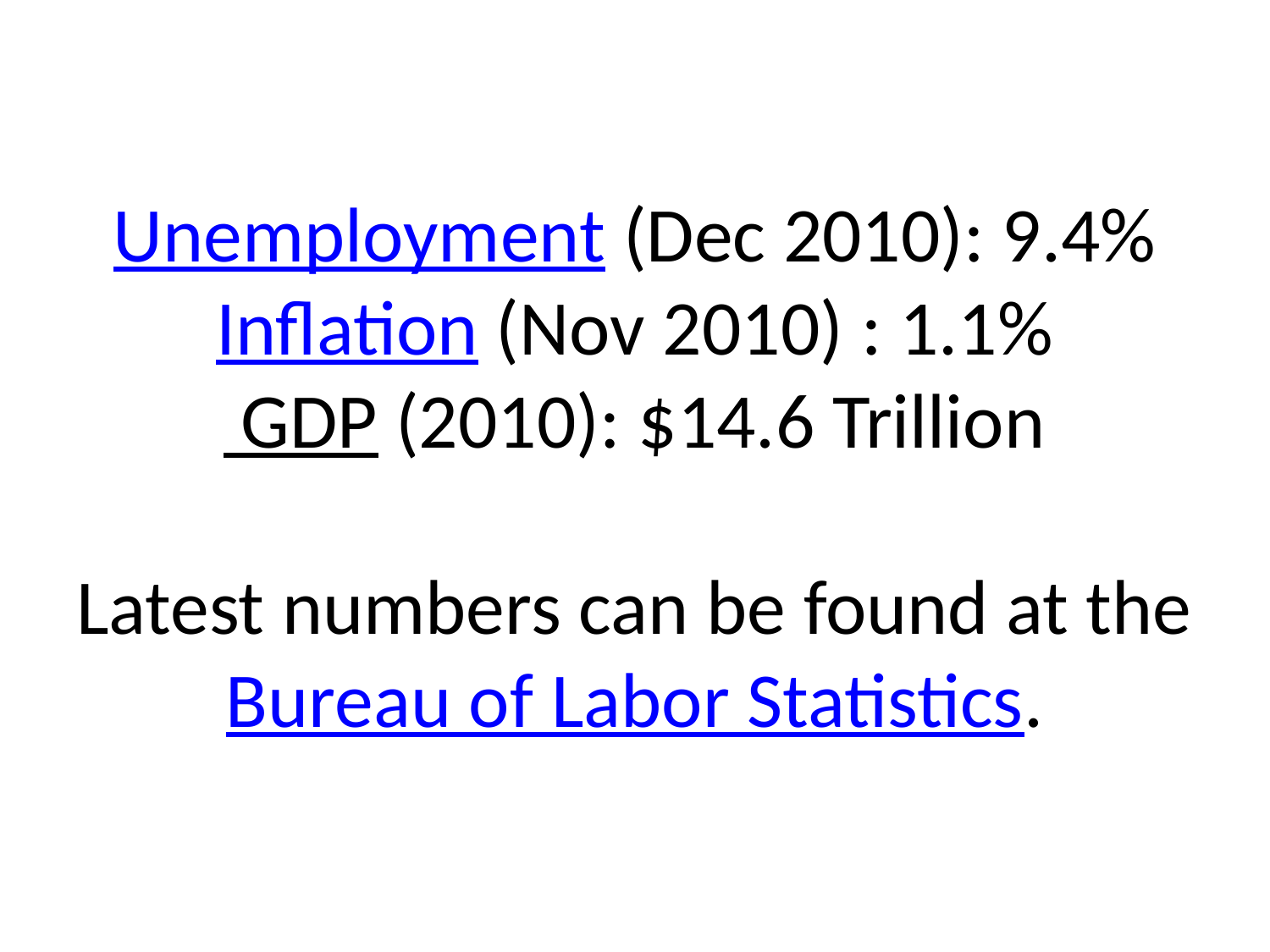

# Unemployment (Dec 2010): 9.4% Inflation (Nov 2010) : 1.1% GDP (2010): $14.6 Trillion Latest numbers can be found at the Bureau of Labor Statistics.